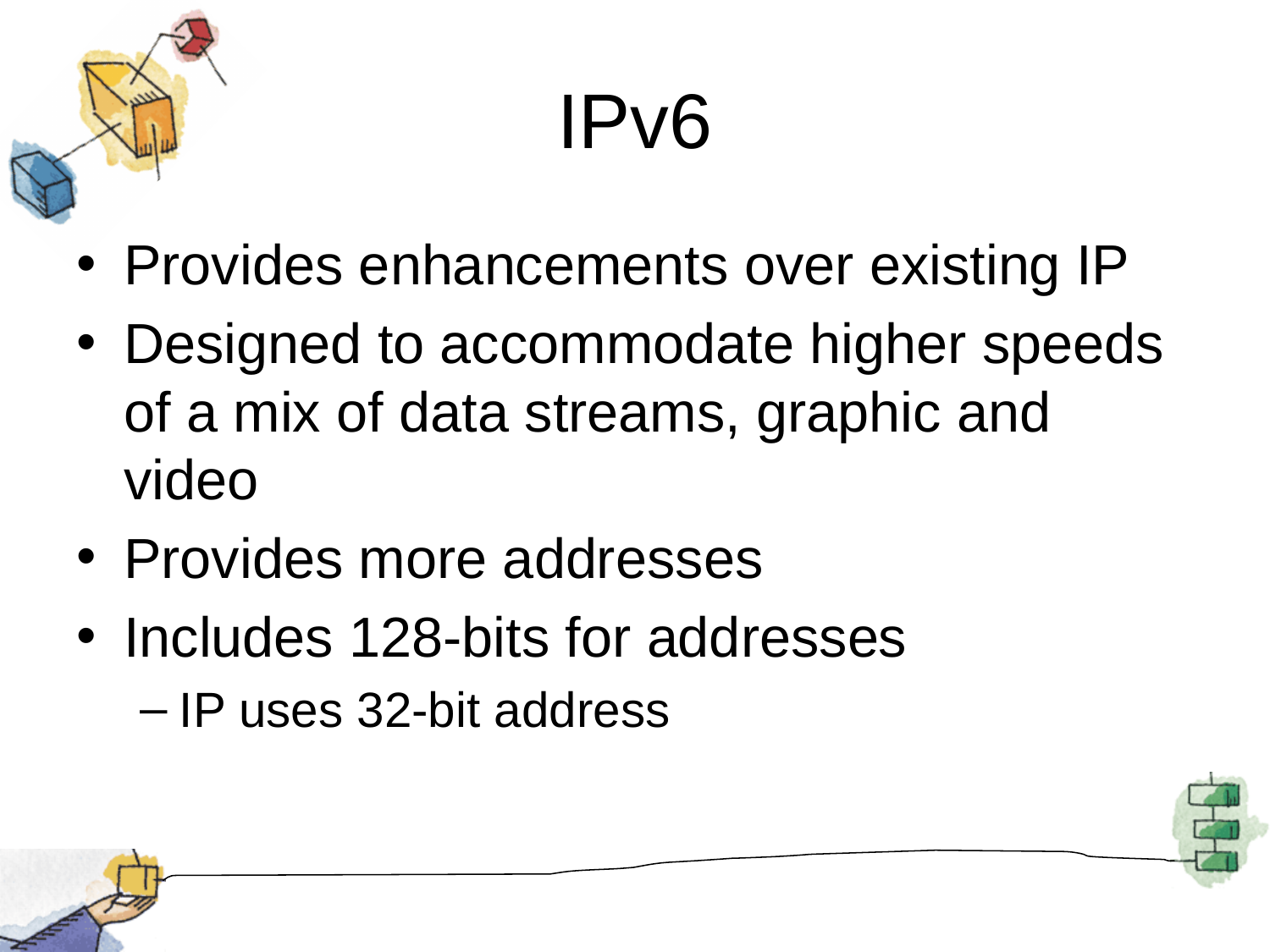

# IPv6
Provides enhancements over existing IP
Designed to accommodate higher speeds of a mix of data streams, graphic and video
Provides more addresses
Includes 128-bits for addresses
IP uses 32-bit address